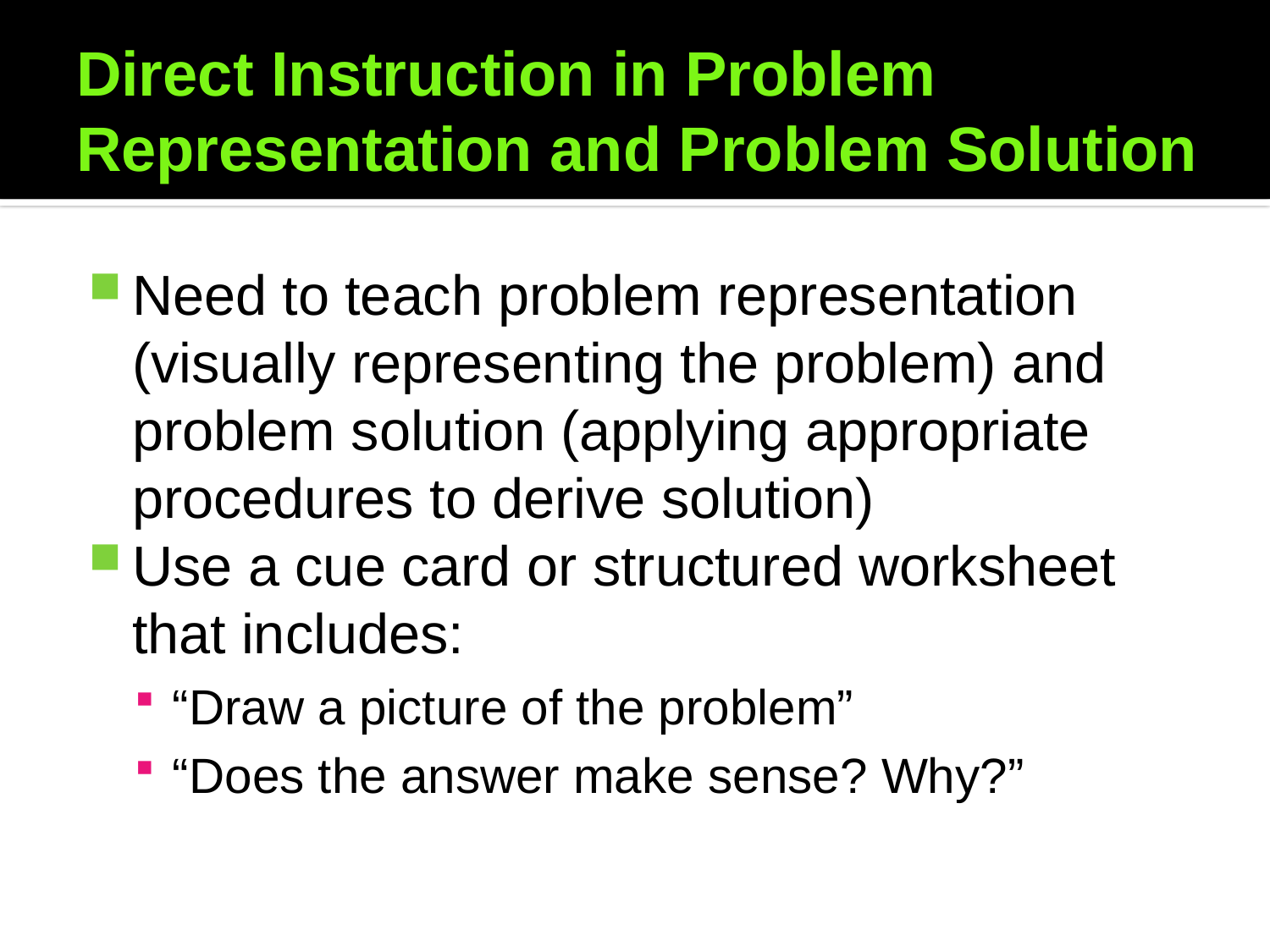

# Direct Instruction in Problem Representation and Problem Solution
Need to teach problem representation (visually representing the problem) and problem solution (applying appropriate procedures to derive solution)
Use a cue card or structured worksheet that includes:
“Draw a picture of the problem”
“Does the answer make sense? Why?”